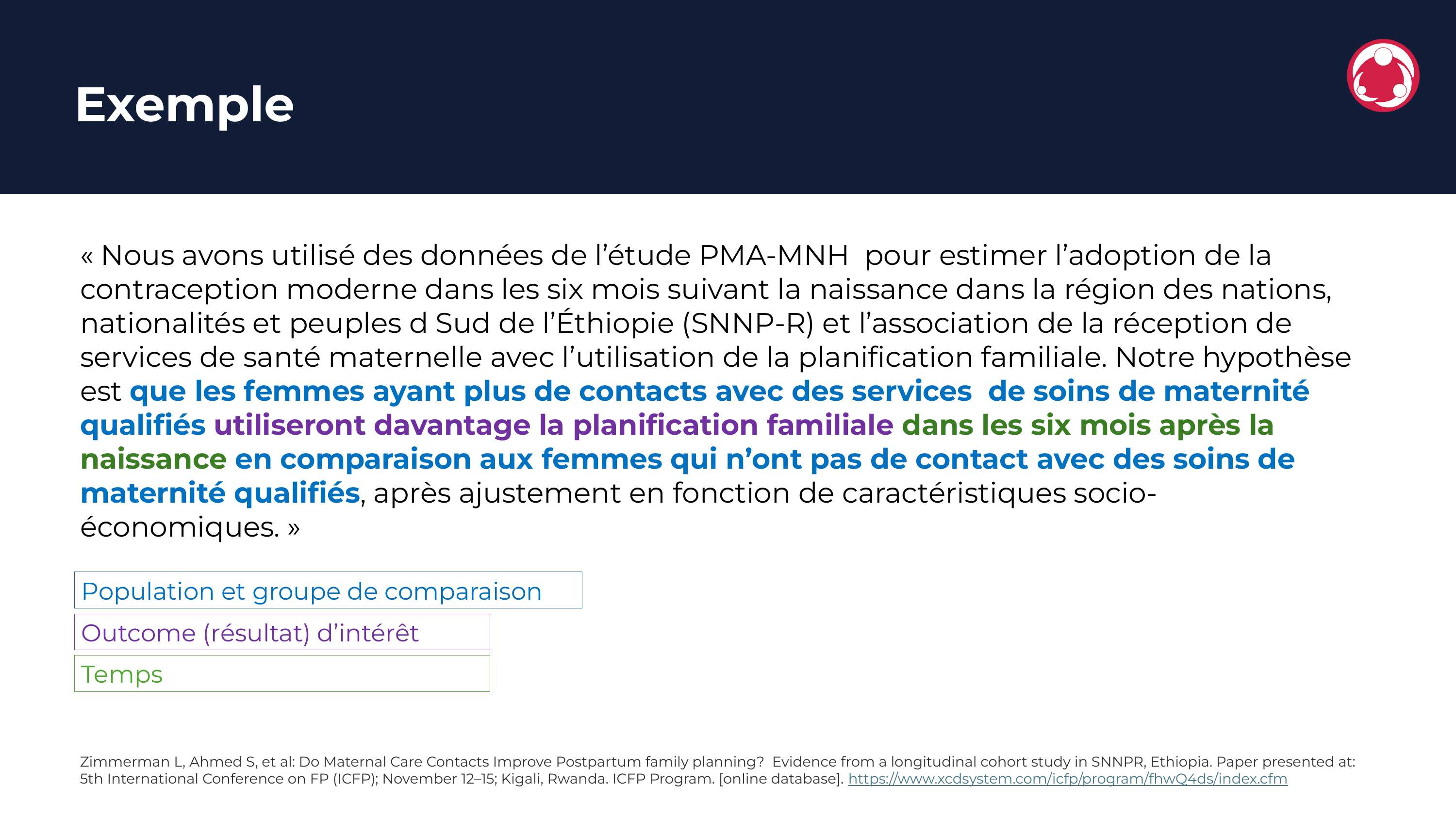

Exemple
« Nous avons utilisé des données de l’étude PMA-MNH  pour estimer l’adoption de la contraception moderne dans les six mois suivant la naissance dans la région des nations, nationalités et peuples d Sud de l’Éthiopie (SNNP-R) et l’association de la réception de services de santé maternelle avec l’utilisation de la planification familiale. Notre hypothèse est que les femmes ayant plus de contacts avec des services  de soins de maternité qualifiés utiliseront davantage la planification familiale dans les six mois après la naissance en comparaison aux femmes qui n’ont pas de contact avec des soins de maternité qualifiés, après ajustement en fonction de caractéristiques socio-économiques. »
Population et groupe de comparaison
Outcome (résultat) d’intérêt
Temps
Zimmerman L, Ahmed S, et al: Do Maternal Care Contacts Improve Postpartum family planning?  Evidence from a longitudinal cohort study in SNNPR, Ethiopia. Paper presented at: 5th International Conference on FP (ICFP); November 12–15; Kigali, Rwanda. ICFP Program. [online database]. https://www.xcdsystem.com/icfp/program/fhwQ4ds/index.cfm